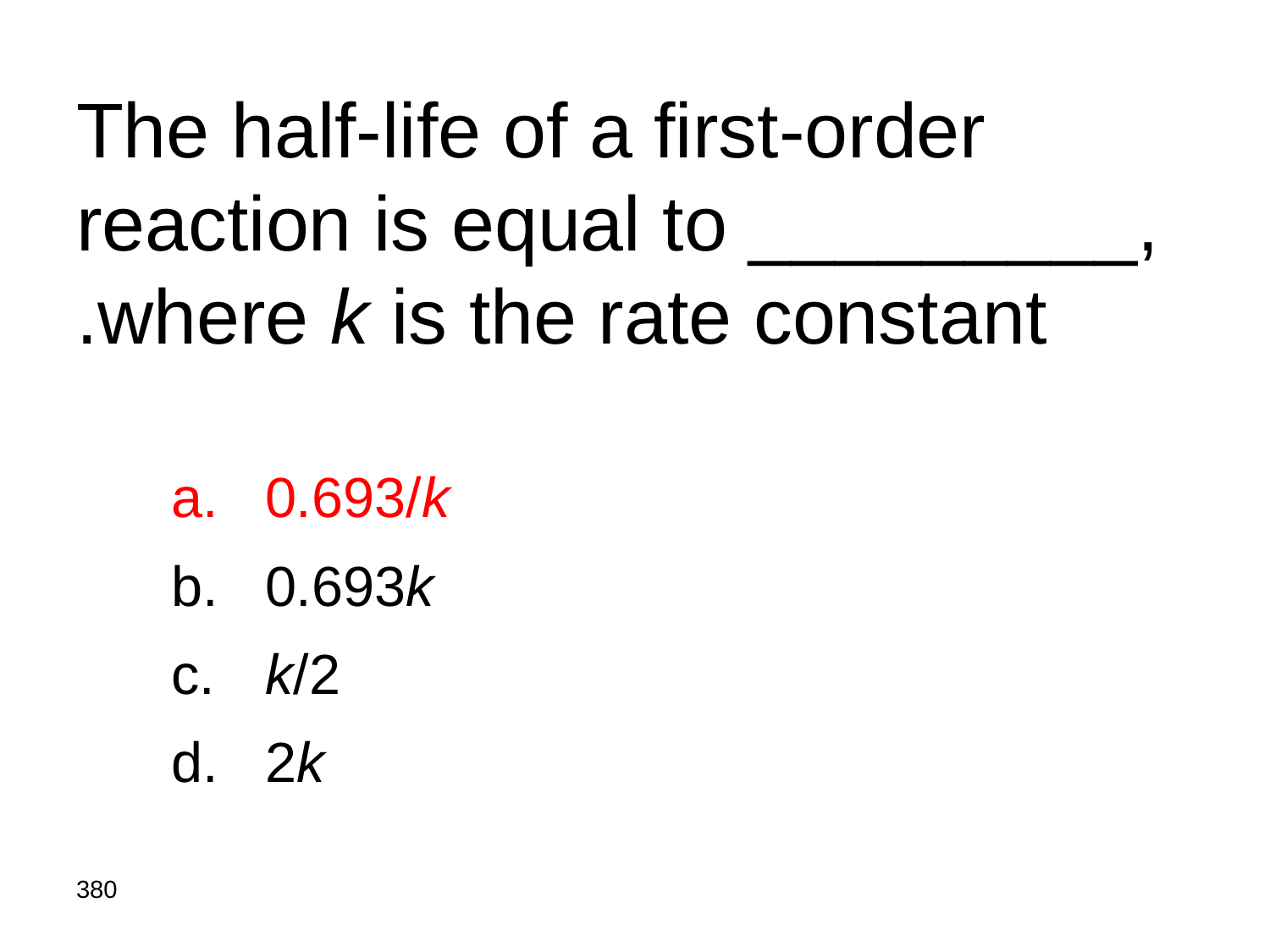

# The half-life of a first-order reaction is equal to _________, where k is the rate constant.
 0.693/k
 0.693k
 k/2
 2k
380